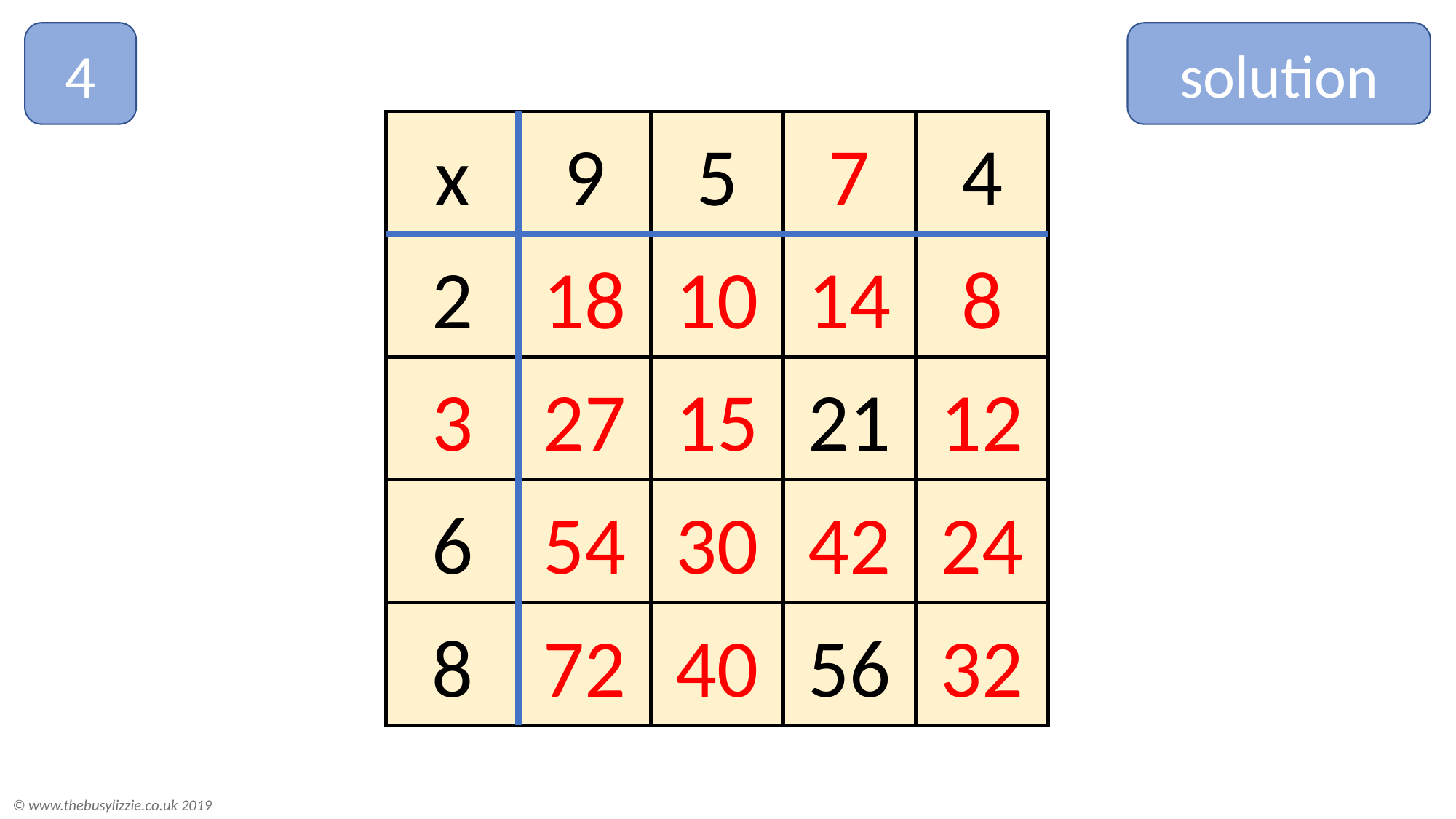

4
solution
7
x
9
5

4
14
8
2
18
10

3
27
15
21

12
30
42
24
6
54

40
32
8
72

56

© www.thebusylizzie.co.uk 2019